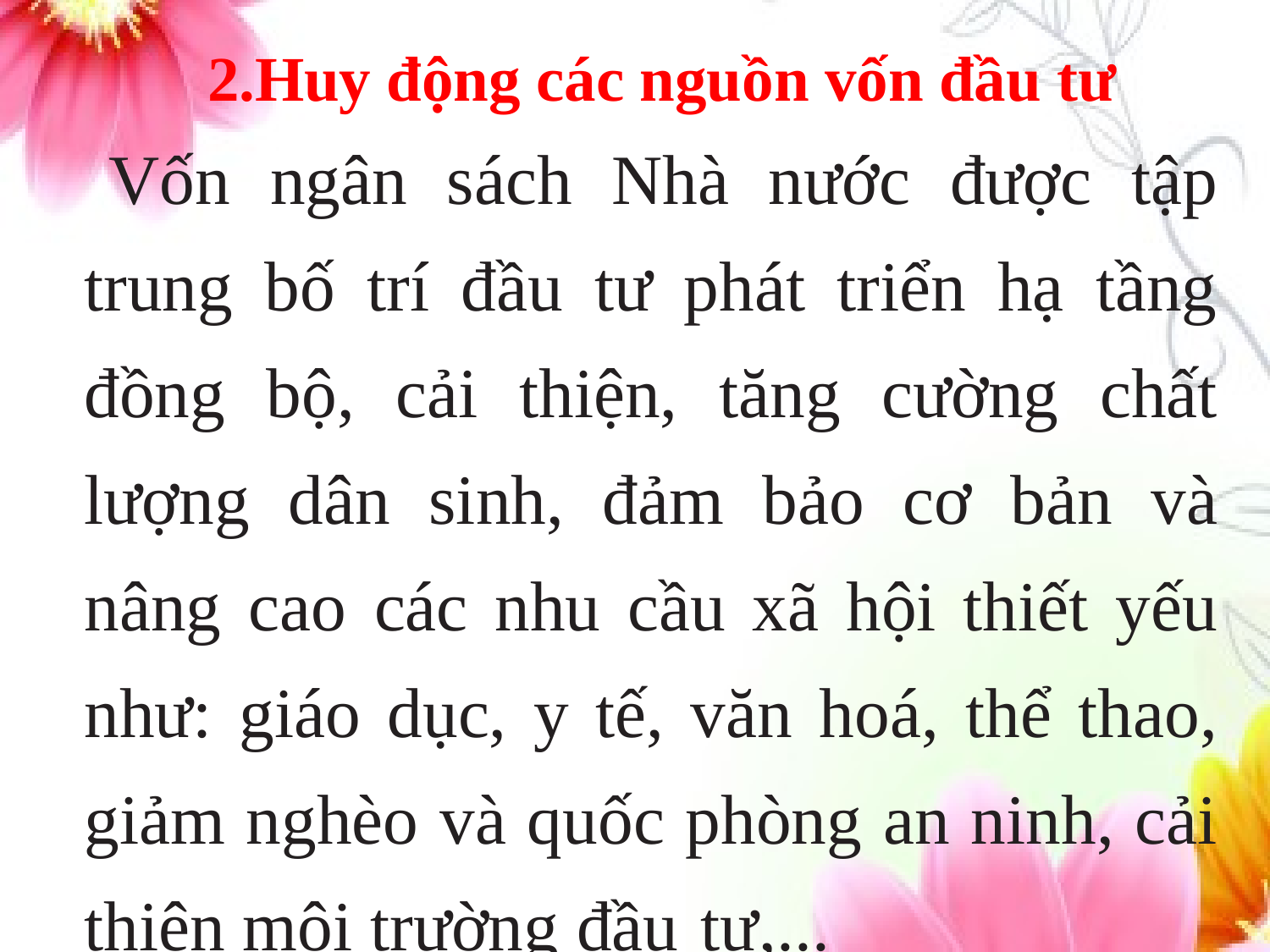

2.Huy động các nguồn vốn đầu tư
Vốn ngân sách Nhà nước được tập trung bố trí đầu tư phát triển hạ tầng đồng bộ, cải thiện, tăng cường chất lượng dân sinh, đảm bảo cơ bản và nâng cao các nhu cầu xã hội thiết yếu như: giáo dục, y tế, văn hoá, thể thao, giảm nghèo và quốc phòng an ninh, cải thiện môi trường đầu tư,...